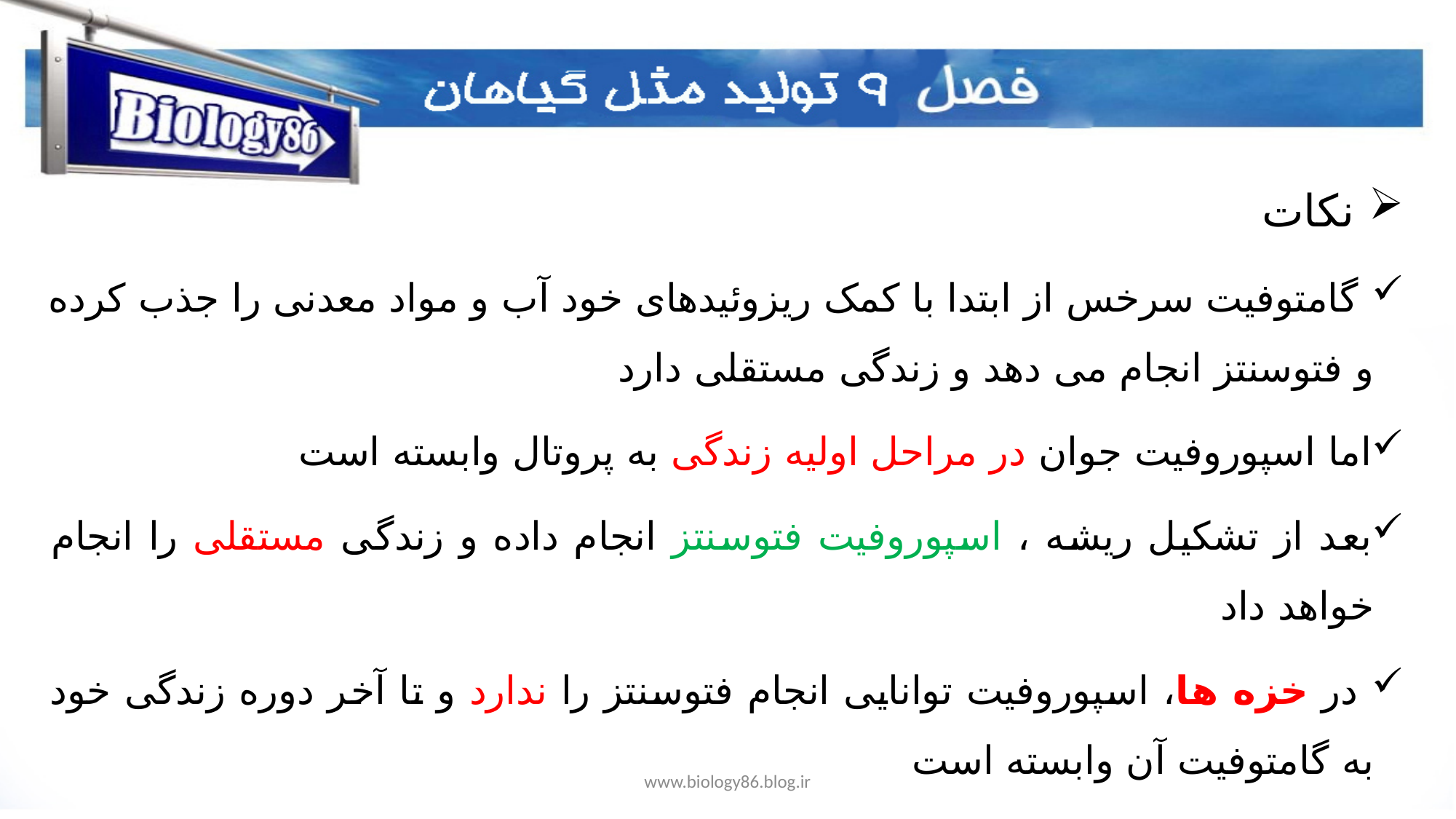

نکات
 گامتوفیت سرخس از ابتدا با کمک ریزوئیدهای خود آب و مواد معدنی را جذب کرده و فتوسنتز انجام می دهد و زندگی مستقلی دارد
اما اسپوروفیت جوان در مراحل اولیه زندگی به پروتال وابسته است
بعد از تشکیل ریشه ، اسپوروفیت فتوسنتز انجام داده و زندگی مستقلی را انجام خواهد داد
 در خزه ها، اسپوروفیت توانایی انجام فتوسنتز را ندارد و تا آخر دوره زندگی خود به گامتوفیت آن وابسته است

www.biology86.blog.ir